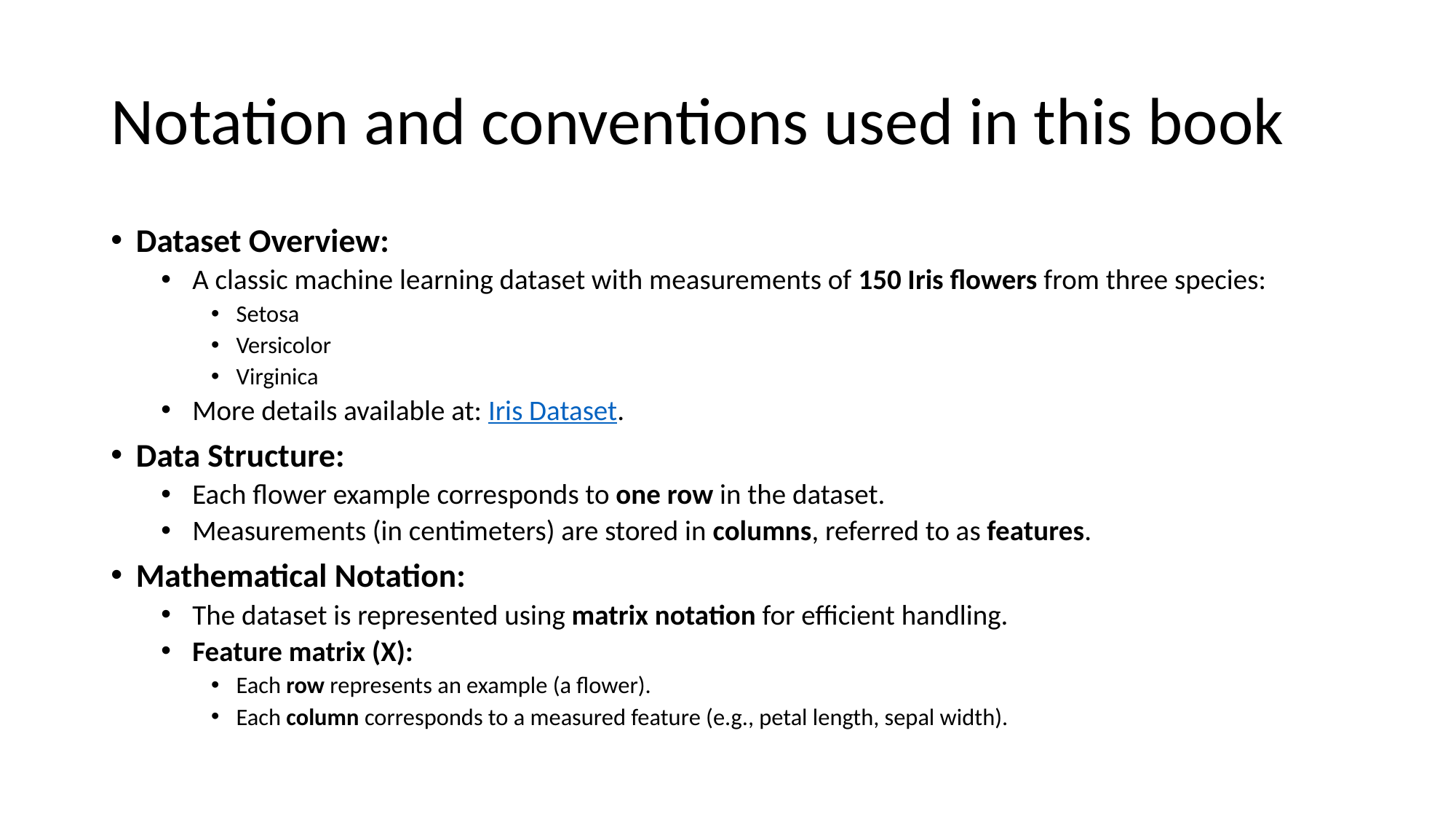

# Notation and conventions used in this book
Dataset Overview:
A classic machine learning dataset with measurements of 150 Iris flowers from three species:
Setosa
Versicolor
Virginica
More details available at: Iris Dataset.
Data Structure:
Each flower example corresponds to one row in the dataset.
Measurements (in centimeters) are stored in columns, referred to as features.
Mathematical Notation:
The dataset is represented using matrix notation for efficient handling.
Feature matrix (X):
Each row represents an example (a flower).
Each column corresponds to a measured feature (e.g., petal length, sepal width).